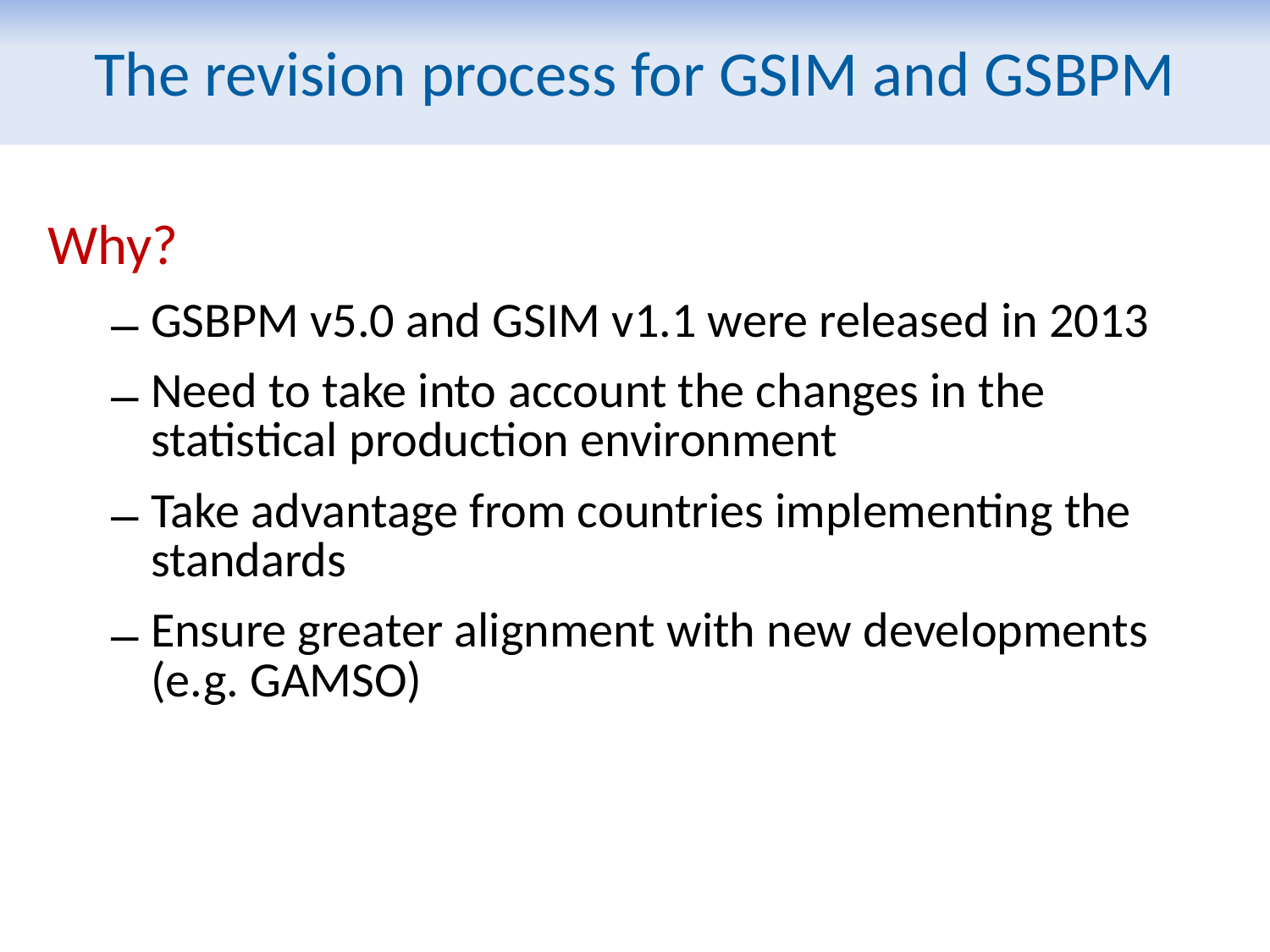

The revision process for GSIM and GSBPM

Why?
GSBPM v5.0 and GSIM v1.1 were released in 2013
Need to take into account the changes in the statistical production environment
Take advantage from countries implementing the standards
Ensure greater alignment with new developments (e.g. GAMSO)